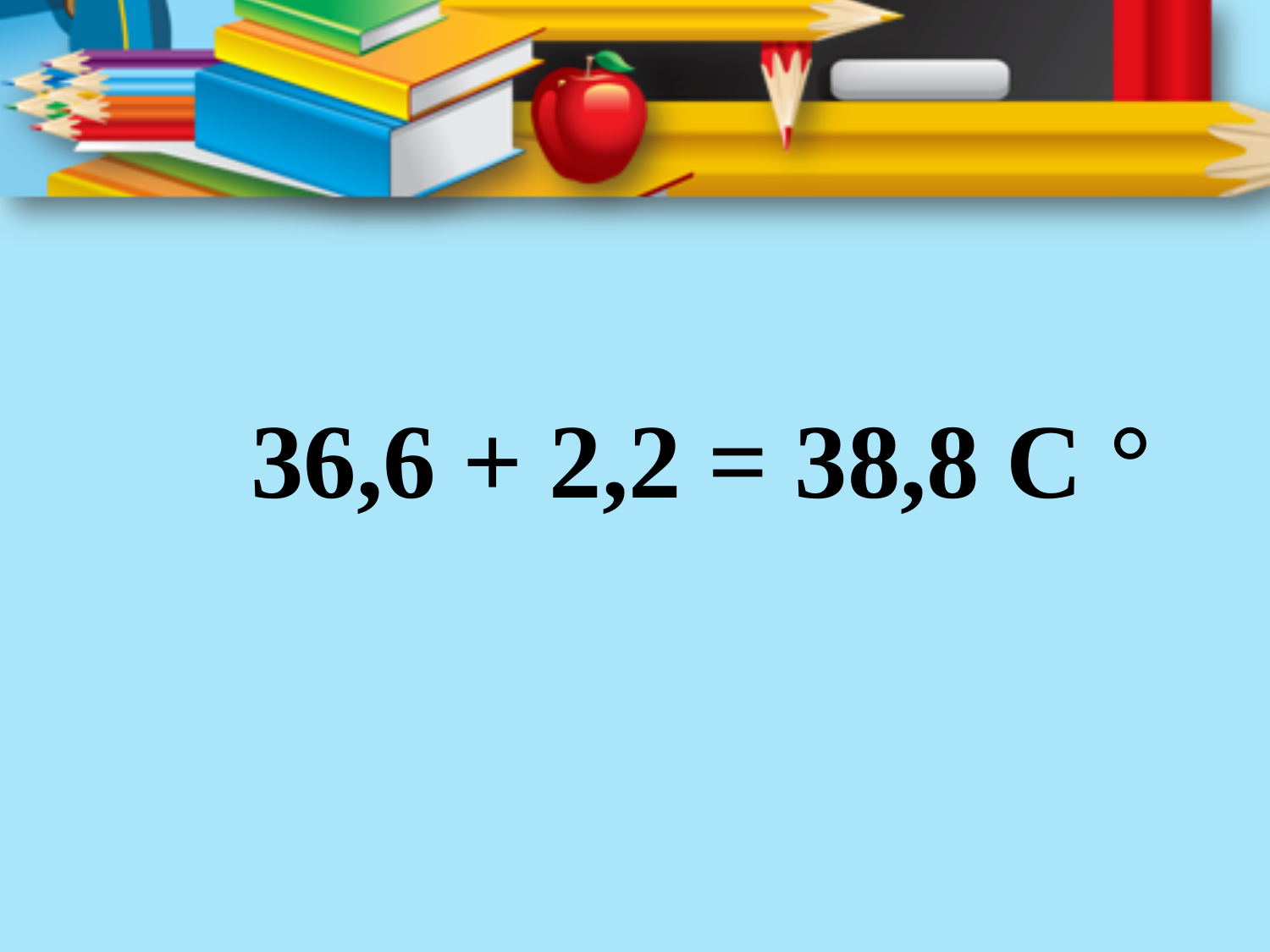

36,6 + 2,2 = 38,8 C °